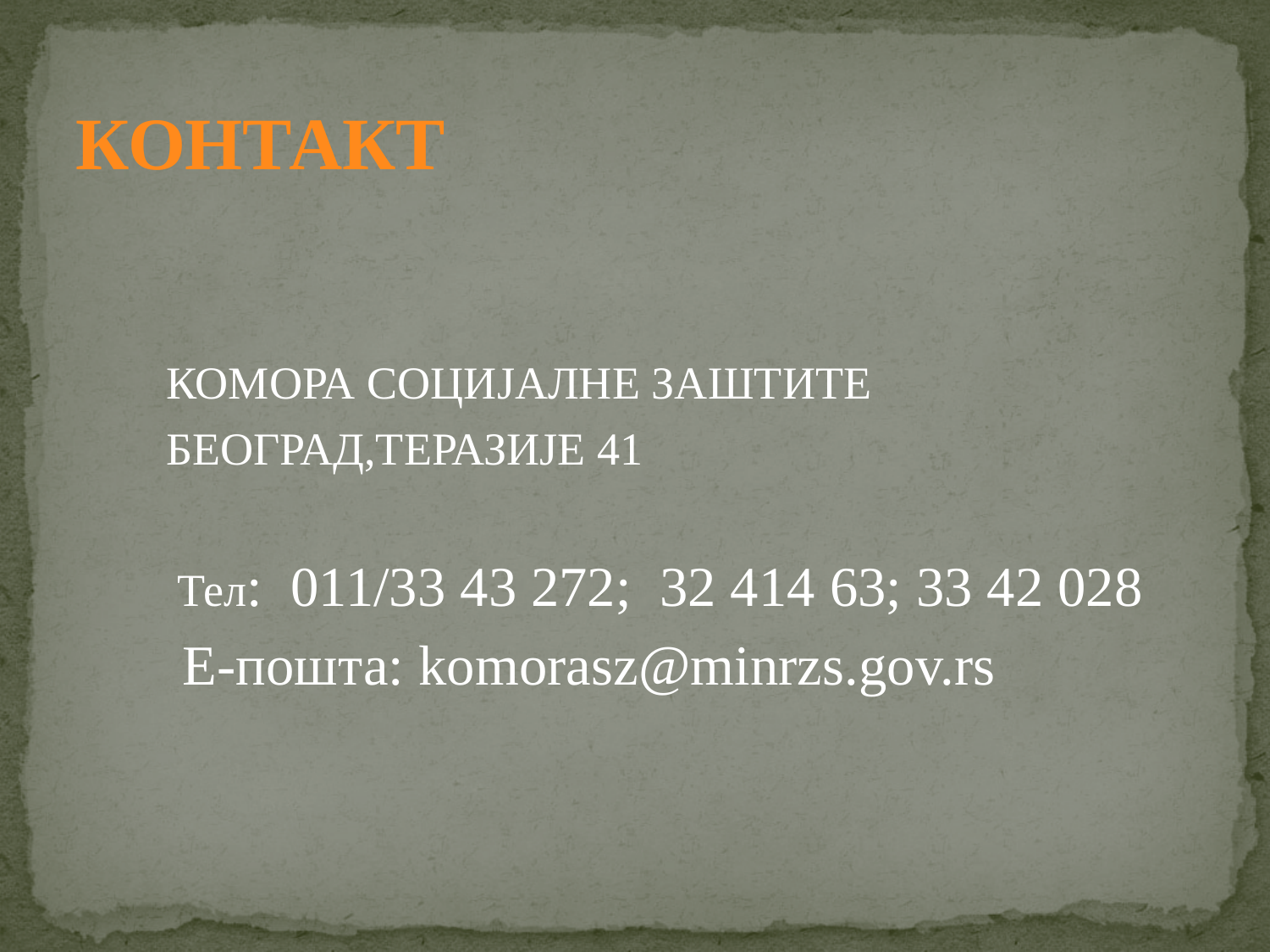

# КОНТАКТ

      КОМОРА СОЦИЈАЛНЕ ЗАШТИТЕ
      БЕОГРАД,ТЕРАЗИЈЕ 41

       Тел:  011/33 43 272;  32 414 63; 33 42 028
      Е-пошта: komorasz@minrzs.gov.rs